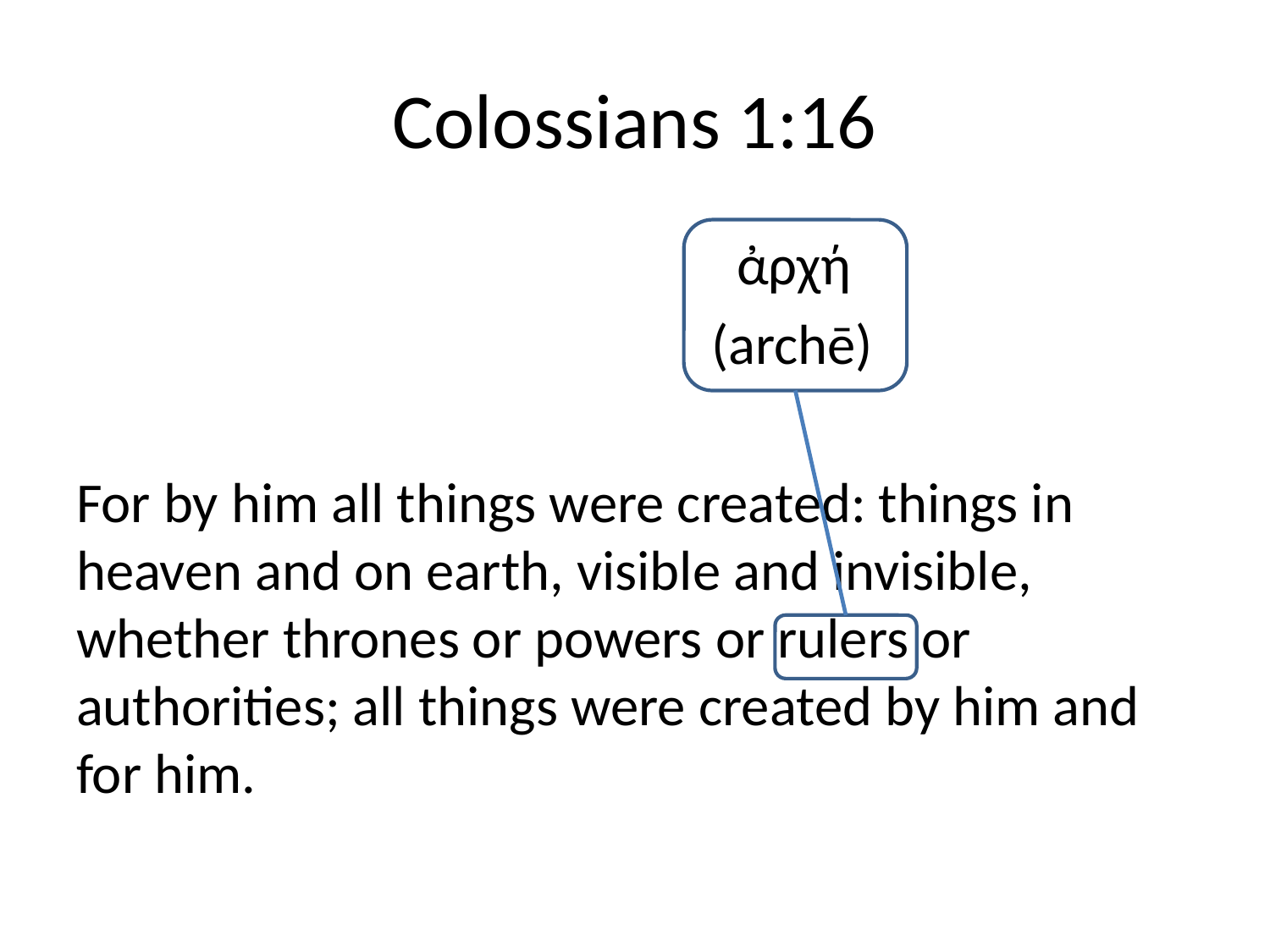

# Colossians 1:16

					  ἀρχή
					(archē)

For by him all things were created: things in heaven and on earth, visible and invisible, whether thrones or powers or rulers or authorities; all things were created by him and for him.